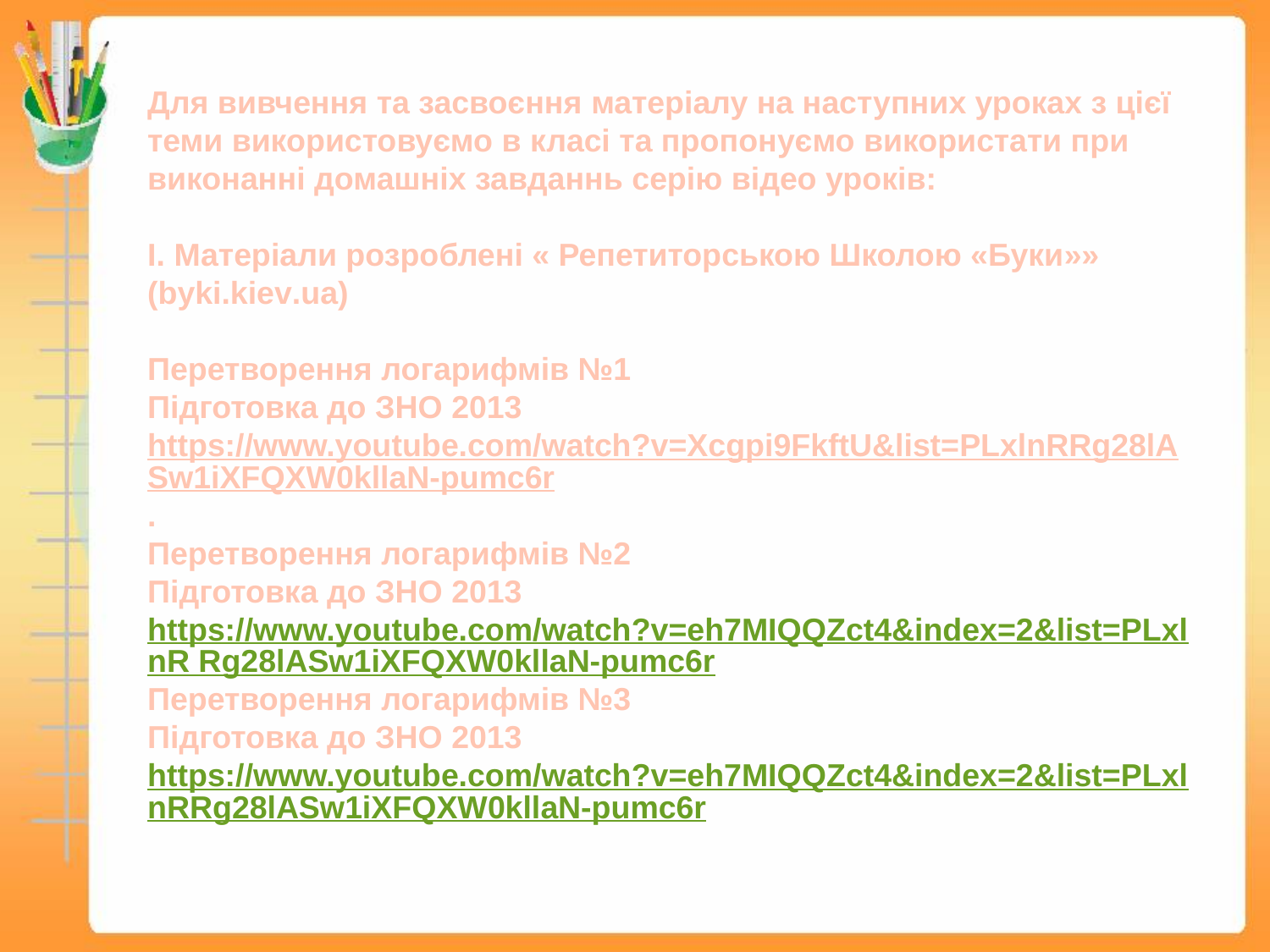

Для вивчення та засвоєння матеріалу на наступних уроках з цієї теми використовуємо в класі та пропонуємо використати при виконанні домашніх завданнь серію відео уроків:

І. Матеріали розроблені « Репетиторською Школою «Буки»»
(byki.kiev.ua)

Перетворення логарифмів №1
Підготовка до ЗНО 2013
https://www.youtube.com/watch?v=Xcgpi9FkftU&list=PLxlnRRg28lASw1iXFQXW0kllaN-pumc6r.
Перетворення логарифмів №2
Підготовка до ЗНО 2013
https://www.youtube.com/watch?v=eh7MIQQZct4&index=2&list=PLxlnR Rg28lASw1iXFQXW0kllaN-pumc6r
Перетворення логарифмів №3
Підготовка до ЗНО 2013 https://www.youtube.com/watch?v=eh7MIQQZct4&index=2&list=PLxlnRRg28lASw1iXFQXW0kllaN-pumc6r